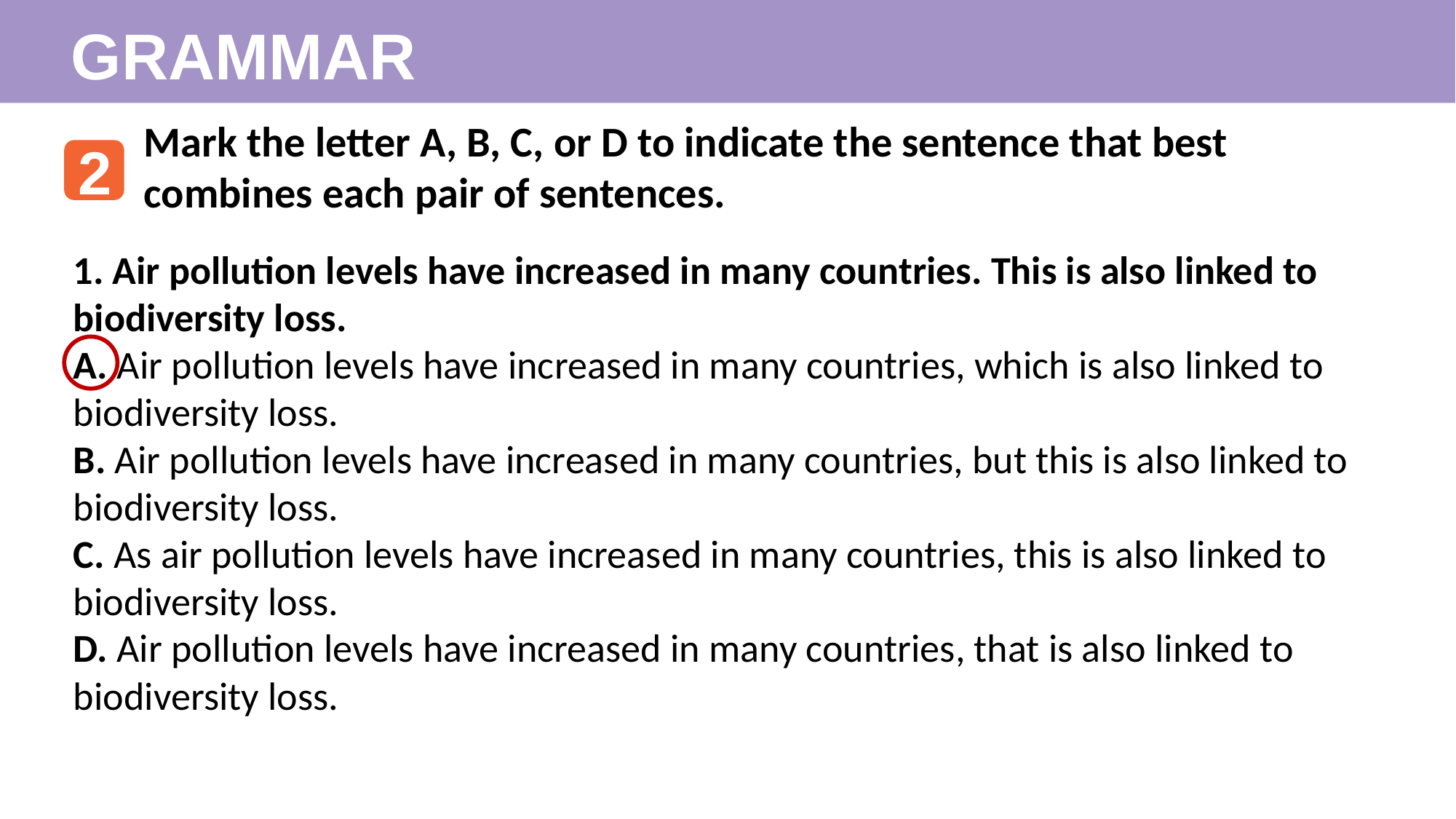

GRAMMAR
Mark the letter A, B, C, or D to indicate the sentence that best combines each pair of sentences.
2

1. Air pollution levels have increased in many countries. This is also linked to biodiversity loss.
A. Air pollution levels have increased in many countries, which is also linked to biodiversity loss.
B. Air pollution levels have increased in many countries, but this is also linked to biodiversity loss.
C. As air pollution levels have increased in many countries, this is also linked to biodiversity loss.
D. Air pollution levels have increased in many countries, that is also linked to biodiversity loss.